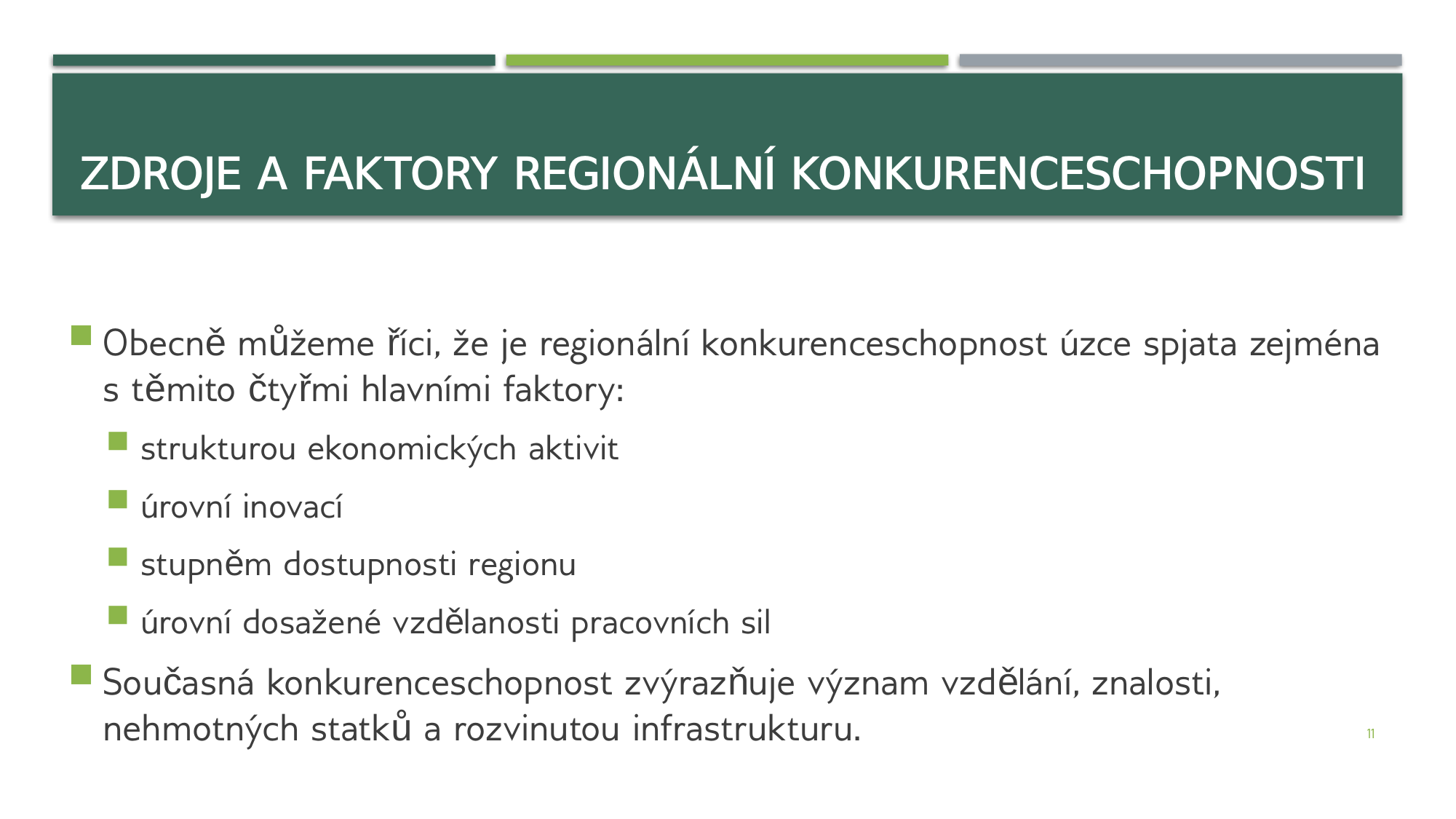

# Zdroje a faktory regionální konkurenceschopnosti

Obecně můžeme říci, že je regionální konkurenceschopnost úzce spjata zejména s těmito čtyřmi hlavními faktory:
strukturou ekonomických aktivit
úrovní inovací
stupněm dostupnosti regionu
úrovní dosažené vzdělanosti pracovních sil
Současná konkurenceschopnost zvýrazňuje význam vzdělání, znalosti, nehmotných statků a rozvinutou infrastrukturu.

11